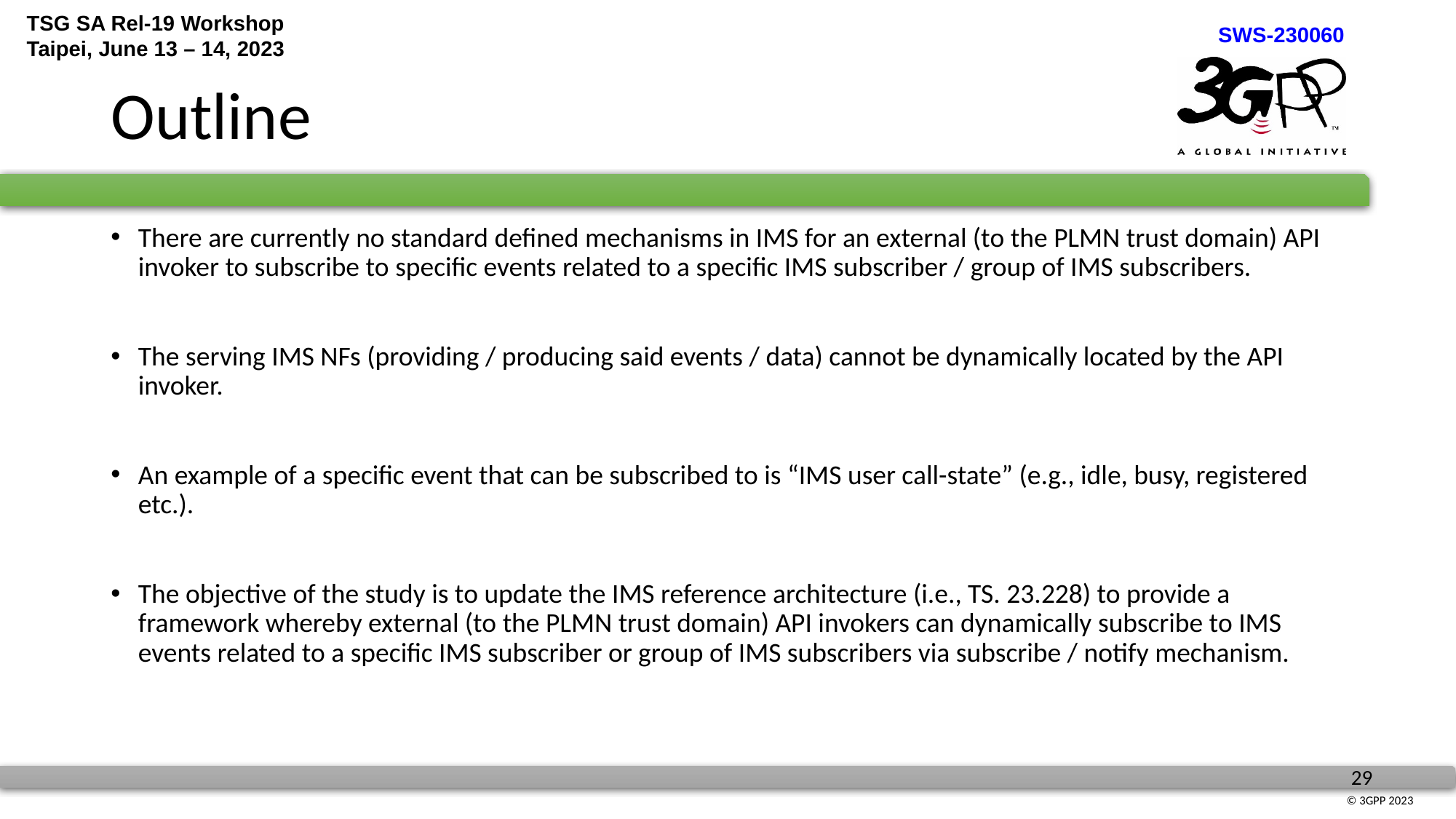

# Outline
There are currently no standard defined mechanisms in IMS for an external (to the PLMN trust domain) API invoker to subscribe to specific events related to a specific IMS subscriber / group of IMS subscribers.

The serving IMS NFs (providing / producing said events / data) cannot be dynamically located by the API invoker.

An example of a specific event that can be subscribed to is “IMS user call-state” (e.g., idle, busy, registered etc.).

The objective of the study is to update the IMS reference architecture (i.e., TS. 23.228) to provide a framework whereby external (to the PLMN trust domain) API invokers can dynamically subscribe to IMS events related to a specific IMS subscriber or group of IMS subscribers via subscribe / notify mechanism.